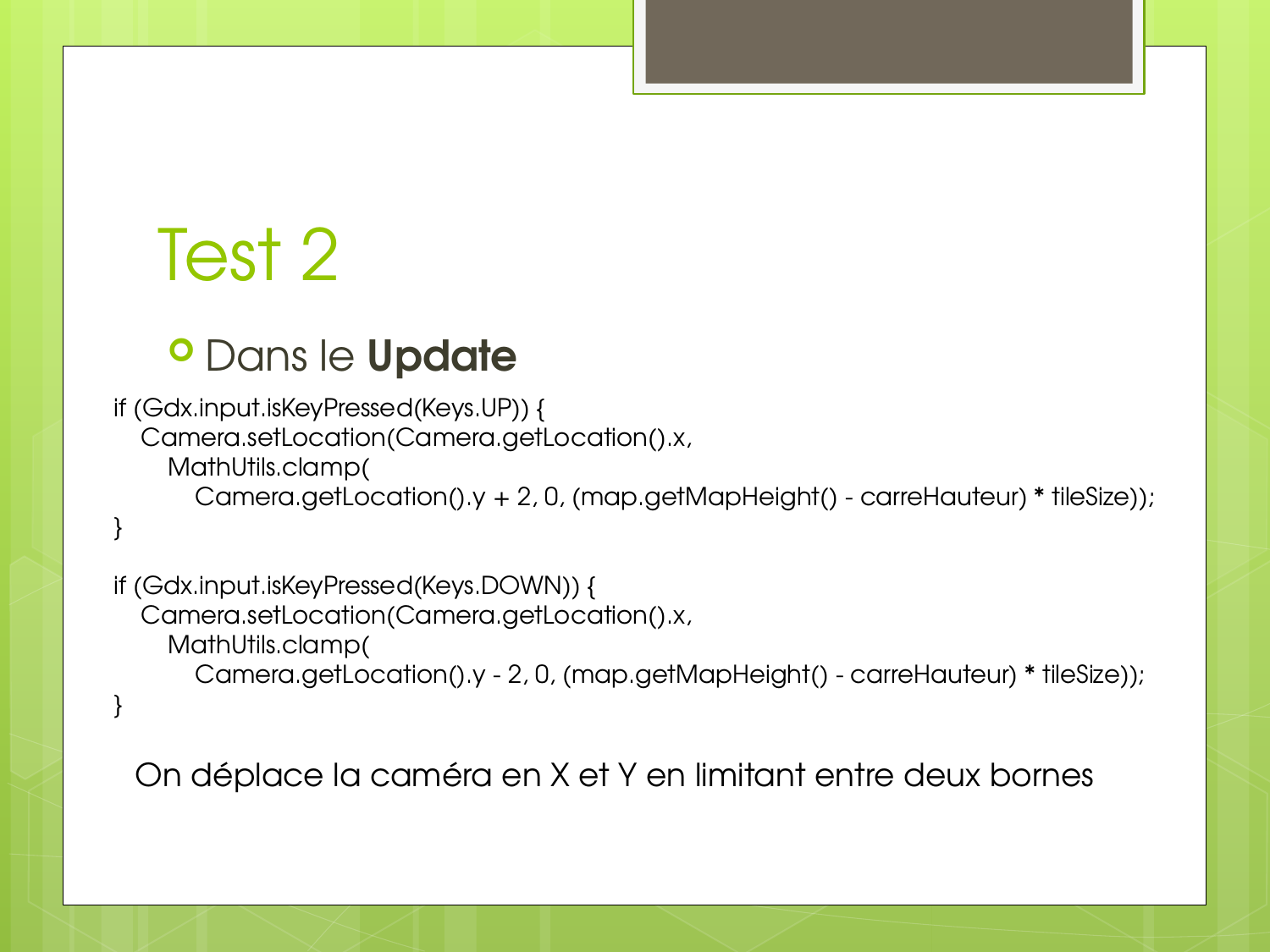

# Test 2
Dans le Update
if (Gdx.input.isKeyPressed(Keys.UP)) {
    Camera.setLocation(Camera.getLocation().x,
        MathUtils.clamp(
            Camera.getLocation().y + 2, 0, (map.getMapHeight() - carreHauteur) * tileSize));
}

if (Gdx.input.isKeyPressed(Keys.DOWN)) {
    Camera.setLocation(Camera.getLocation().x,
        MathUtils.clamp(
            Camera.getLocation().y - 2, 0, (map.getMapHeight() - carreHauteur) * tileSize));
}
On déplace la caméra en X et Y en limitant entre deux bornes